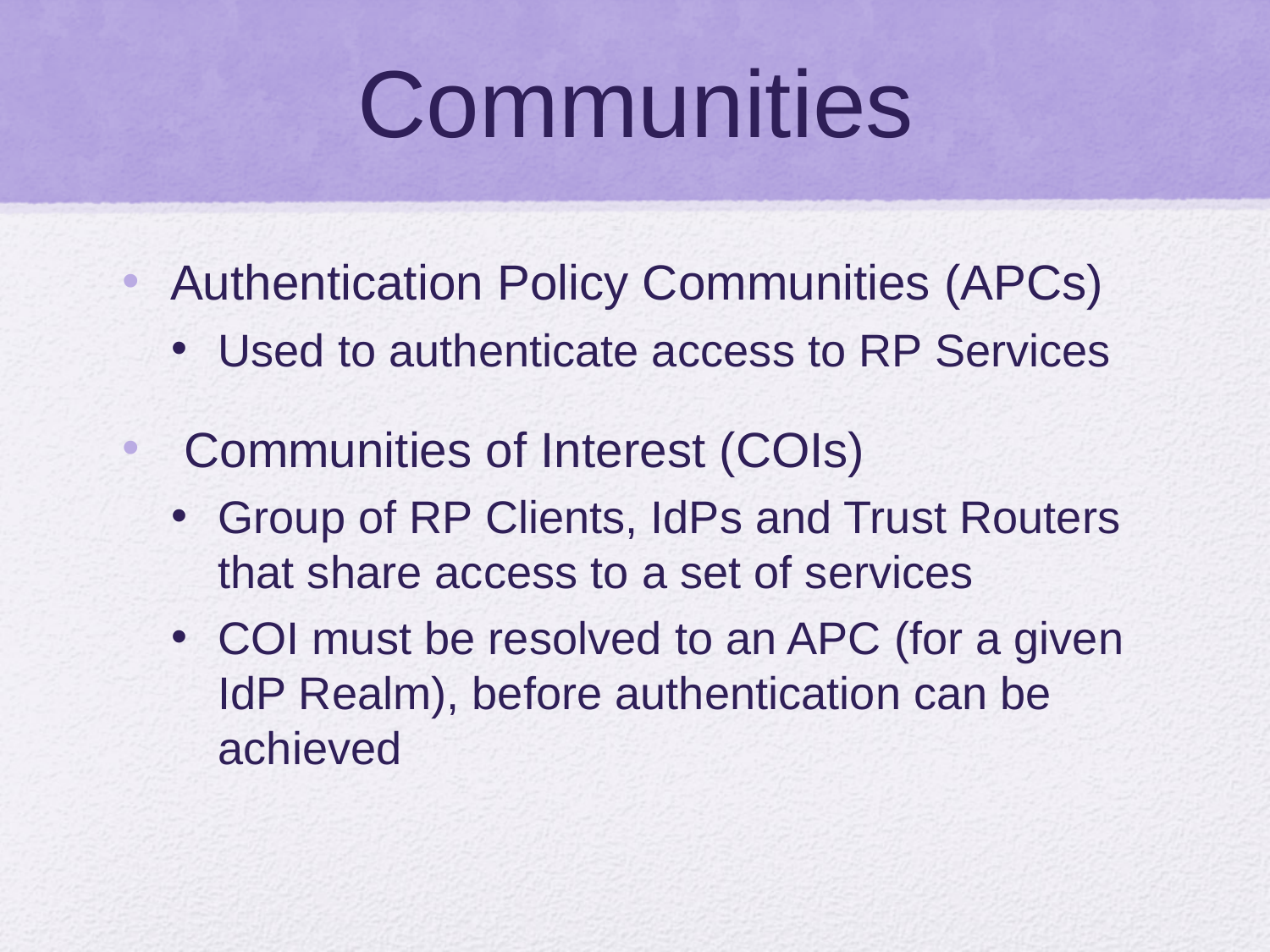

# Communities
Authentication Policy Communities (APCs)
Used to authenticate access to RP Services
 Communities of Interest (COIs)
Group of RP Clients, IdPs and Trust Routers that share access to a set of services
COI must be resolved to an APC (for a given IdP Realm), before authentication can be achieved